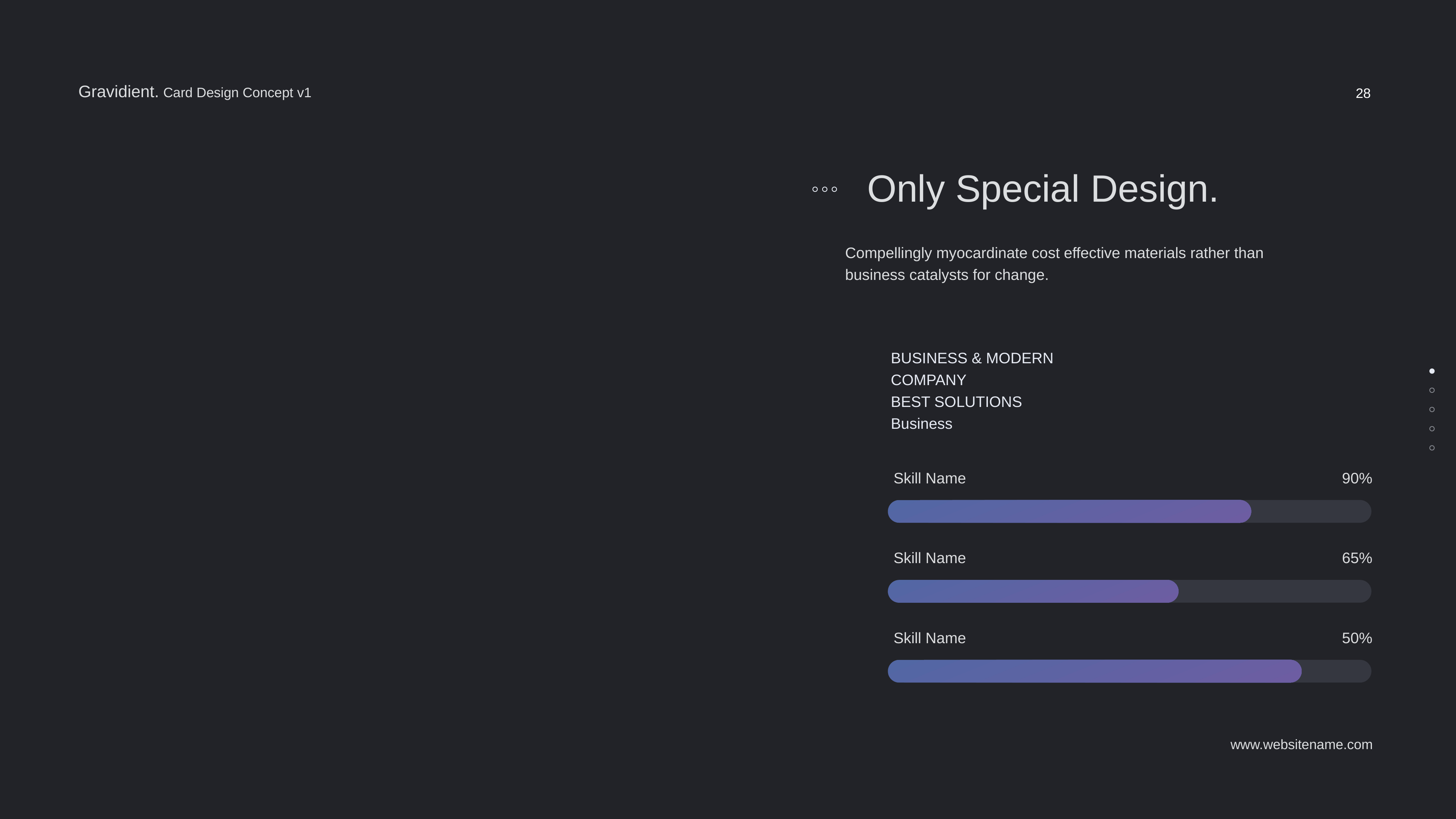

28
Only Special Design.

Compellingly myocardinate cost effective materials rather than
business catalysts for change.
BUSINESS & MODERN COMPANY
BEST SOLUTIONS
Business
Skill Name
90%

Skill Name
65%

Skill Name
50%